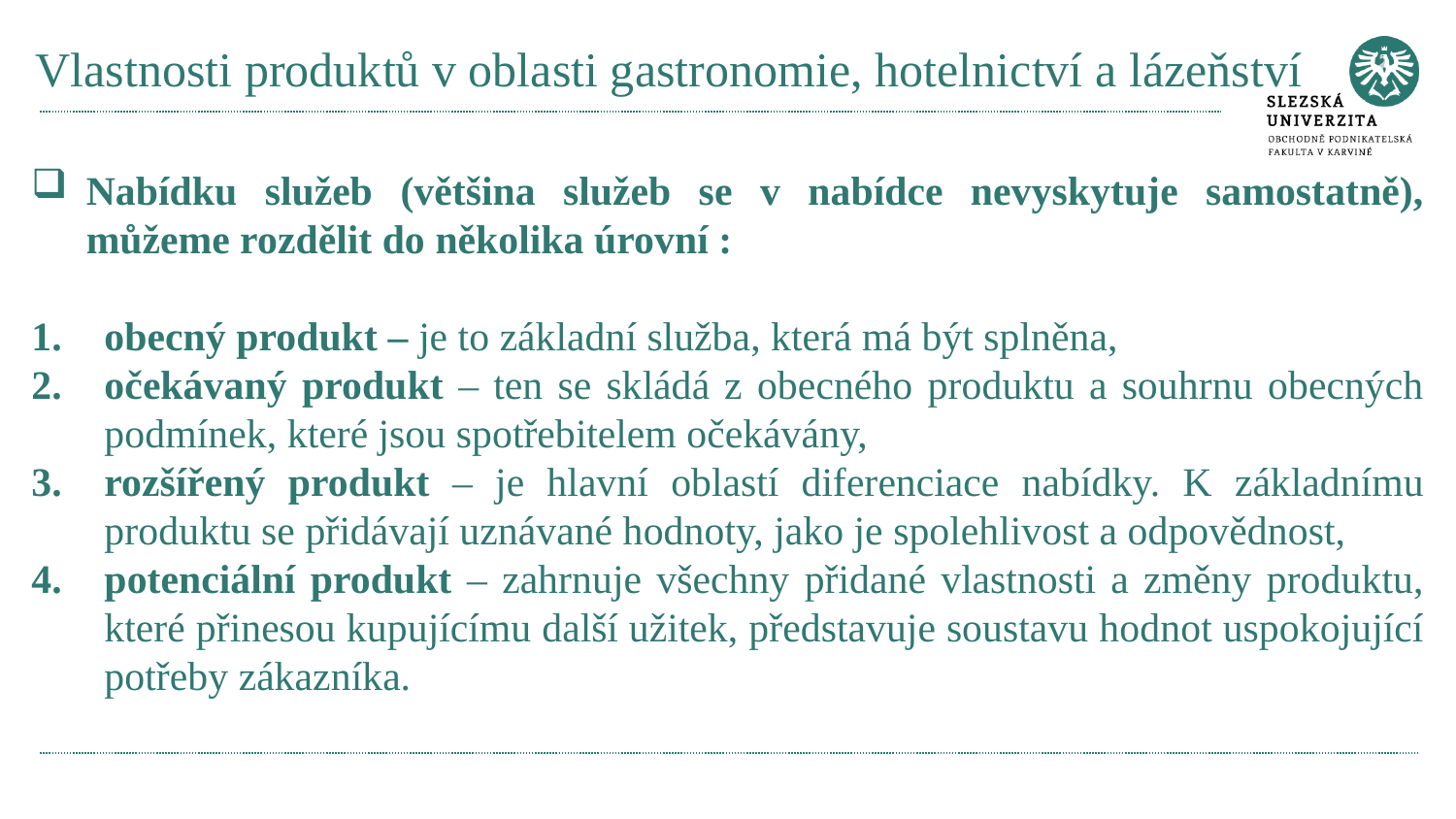

# Vlastnosti produktů v oblasti gastronomie, hotelnictví a lázeňství
Nabídku služeb (většina služeb se v nabídce nevyskytuje samostatně), můžeme rozdělit do několika úrovní :

obecný produkt – je to základní služba, která má být splněna,
očekávaný produkt – ten se skládá z obecného produktu a souhrnu obecných podmínek, které jsou spotřebitelem očekávány,
rozšířený produkt – je hlavní oblastí diferenciace nabídky. K základnímu produktu se přidávají uznávané hodnoty, jako je spolehlivost a odpovědnost,
potenciální produkt – zahrnuje všechny přidané vlastnosti a změny produktu, které přinesou kupujícímu další užitek, představuje soustavu hodnot uspokojující potřeby zákazníka.